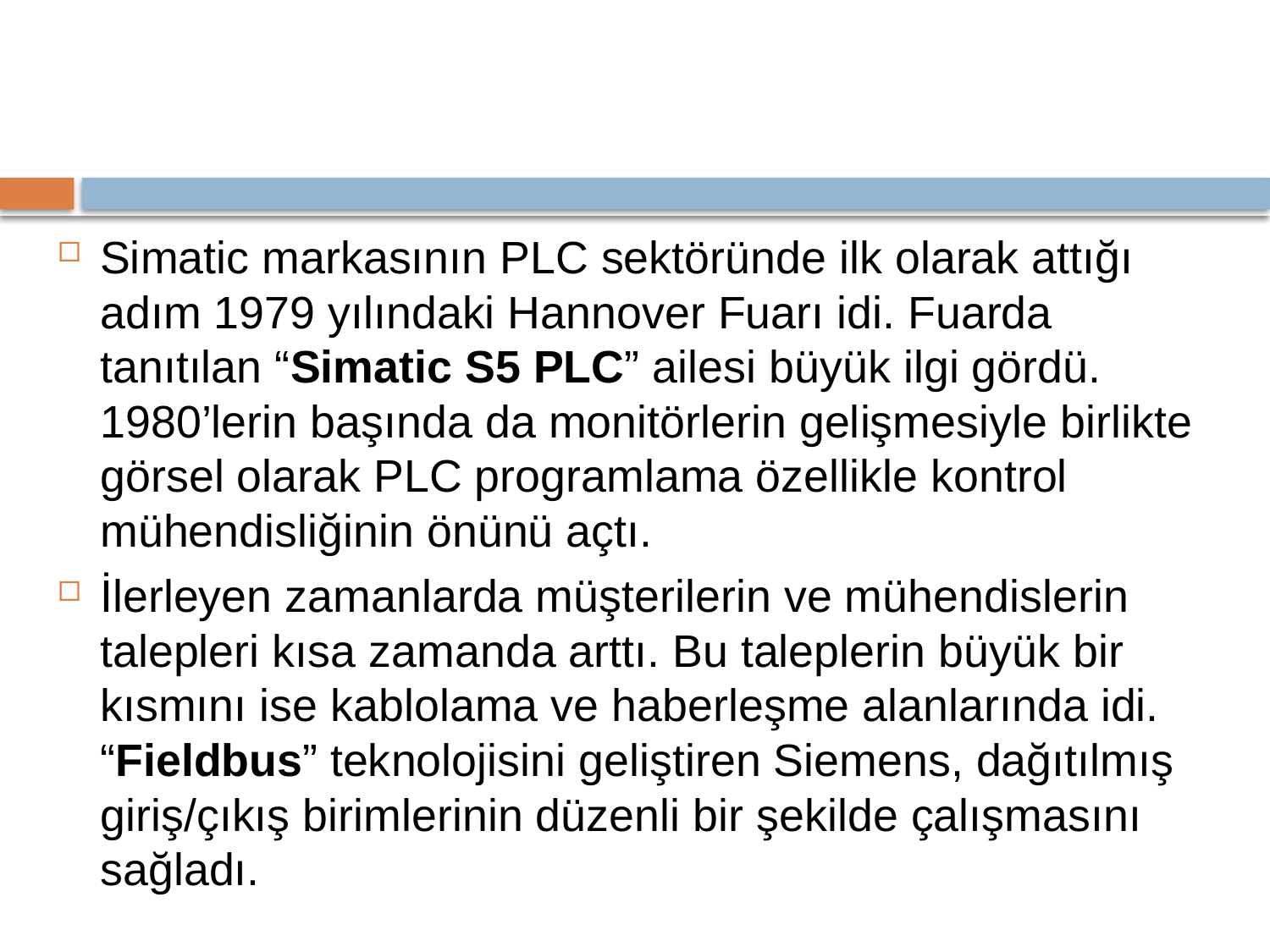

#
Simatic markasının PLC sektöründe ilk olarak attığı adım 1979 yılındaki Hannover Fuarı idi. Fuarda tanıtılan “Simatic S5 PLC” ailesi büyük ilgi gördü. 1980’lerin başında da monitörlerin gelişmesiyle birlikte görsel olarak PLC programlama özellikle kontrol mühendisliğinin önünü açtı.
İlerleyen zamanlarda müşterilerin ve mühendislerin talepleri kısa zamanda arttı. Bu taleplerin büyük bir kısmını ise kablolama ve haberleşme alanlarında idi. “Fieldbus” teknolojisini geliştiren Siemens, dağıtılmış giriş/çıkış birimlerinin düzenli bir şekilde çalışmasını sağladı.